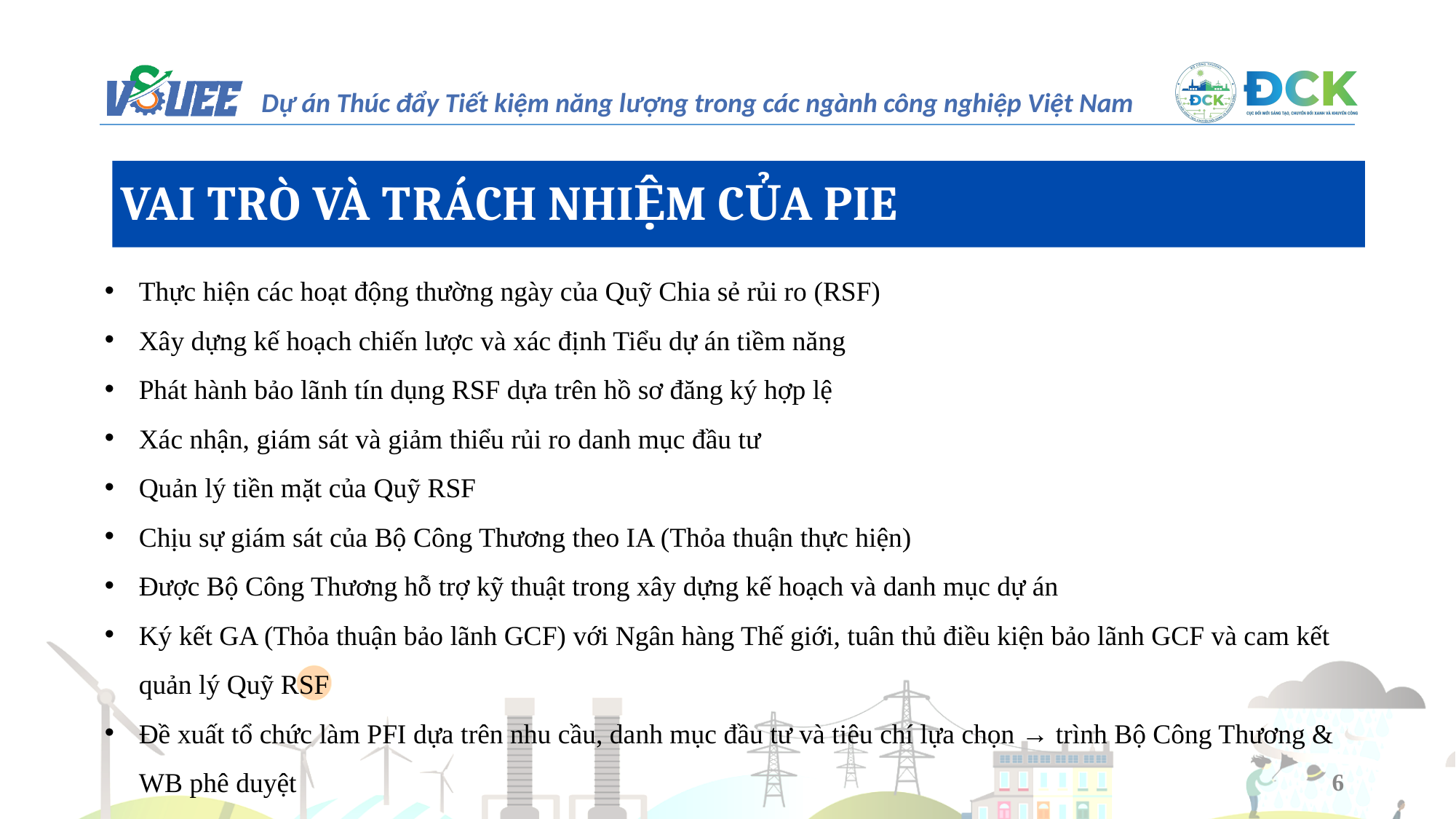

VAI TRÒ VÀ TRÁCH NHIỆM CỦA PIE
Thực hiện các hoạt động thường ngày của Quỹ Chia sẻ rủi ro (RSF)
Xây dựng kế hoạch chiến lược và xác định Tiểu dự án tiềm năng
Phát hành bảo lãnh tín dụng RSF dựa trên hồ sơ đăng ký hợp lệ
Xác nhận, giám sát và giảm thiểu rủi ro danh mục đầu tư
Quản lý tiền mặt của Quỹ RSF
Chịu sự giám sát của Bộ Công Thương theo IA (Thỏa thuận thực hiện)
Được Bộ Công Thương hỗ trợ kỹ thuật trong xây dựng kế hoạch và danh mục dự án
Ký kết GA (Thỏa thuận bảo lãnh GCF) với Ngân hàng Thế giới, tuân thủ điều kiện bảo lãnh GCF và cam kết quản lý Quỹ RSF
Đề xuất tổ chức làm PFI dựa trên nhu cầu, danh mục đầu tư và tiêu chí lựa chọn → trình Bộ Công Thương & WB phê duyệt
6